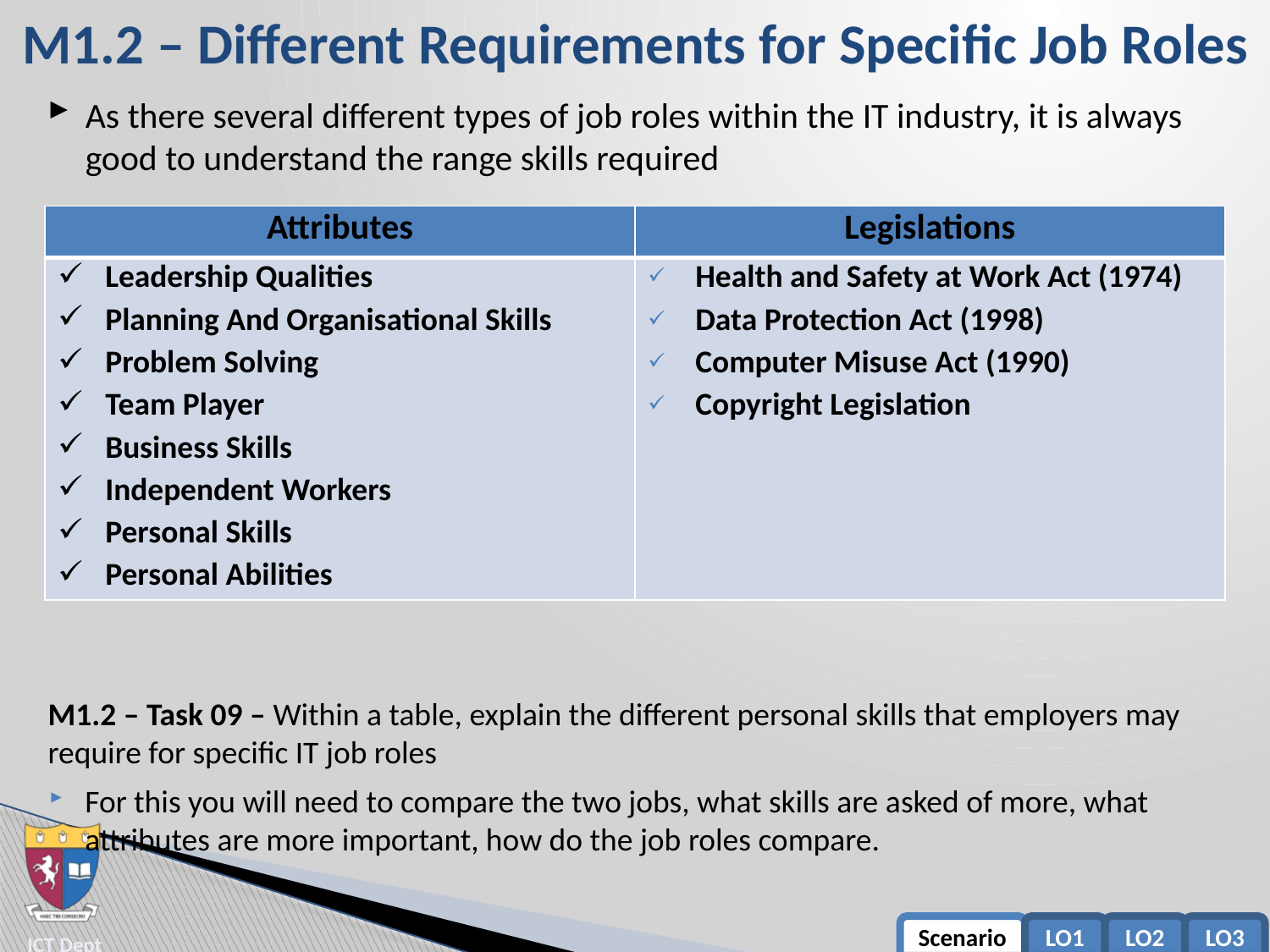

M1.2 – Different Requirements for Specific Job Roles
As there several different types of job roles within the IT industry, it is always good to understand the range skills required

M1.2 – Task 09 – Within a table, explain the different personal skills that employers may require for specific IT job roles
For this you will need to compare the two jobs, what skills are asked of more, what attributes are more important, how do the job roles compare.
| Attributes | Legislations |
| --- | --- |
| Leadership Qualities Planning And Organisational Skills Problem Solving Team Player Business Skills Independent Workers Personal Skills Personal Abilities | Health and Safety at Work Act (1974) Data Protection Act (1998) Computer Misuse Act (1990) Copyright Legislation |